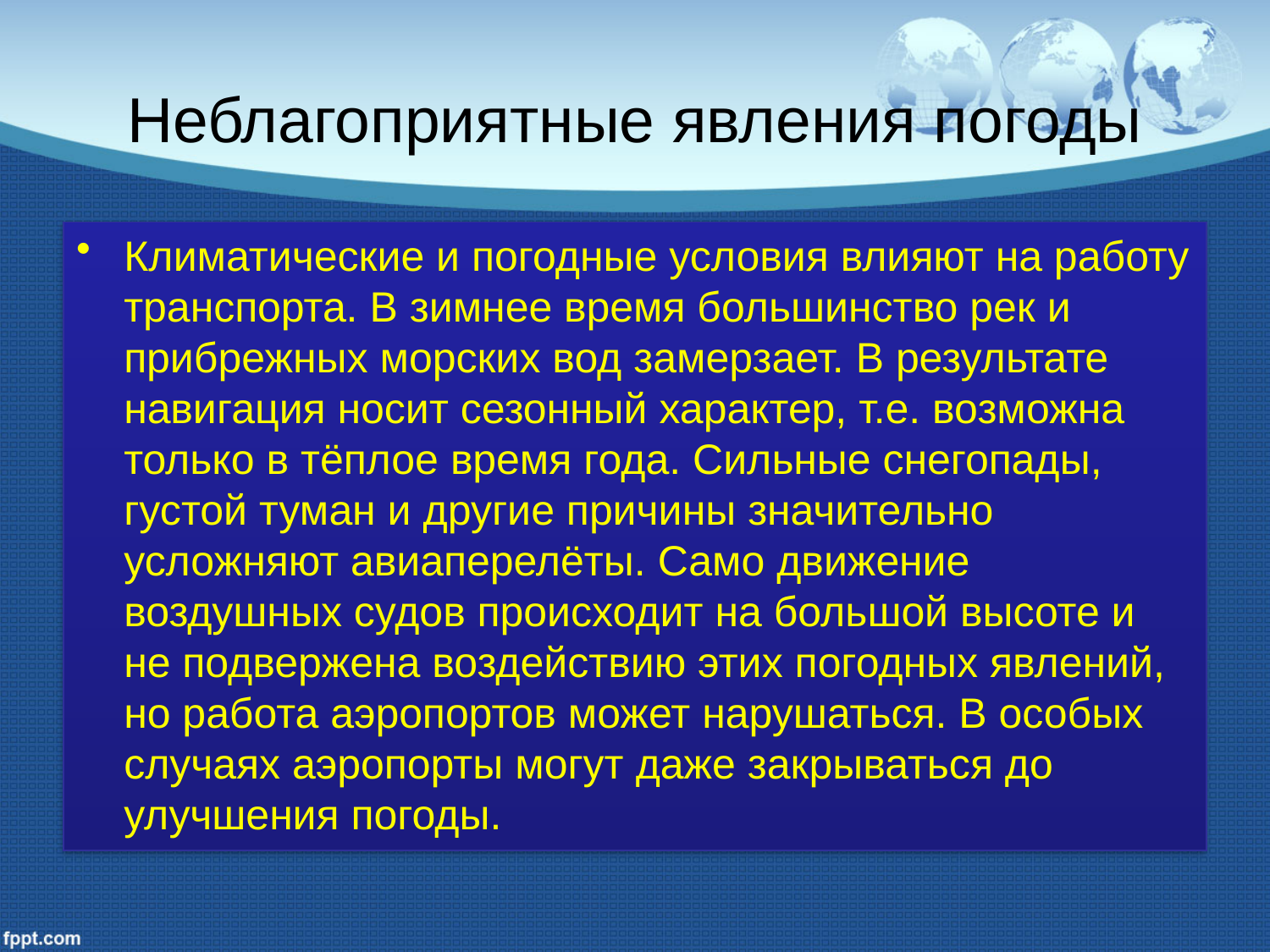

# Неблагоприятные явления погоды
Климатические и погодные условия влияют на работу транспорта. В зимнее время большинство рек и прибрежных морских вод замерзает. В результате навигация носит сезонный характер, т.е. возможна только в тёплое время года. Сильные снегопады, густой туман и другие причины значительно усложняют авиаперелёты. Само движение воздушных судов происходит на большой высоте и не подвержена воздействию этих погодных явлений, но работа аэропортов может нарушаться. В особых случаях аэропорты могут даже закрываться до улучшения погоды.